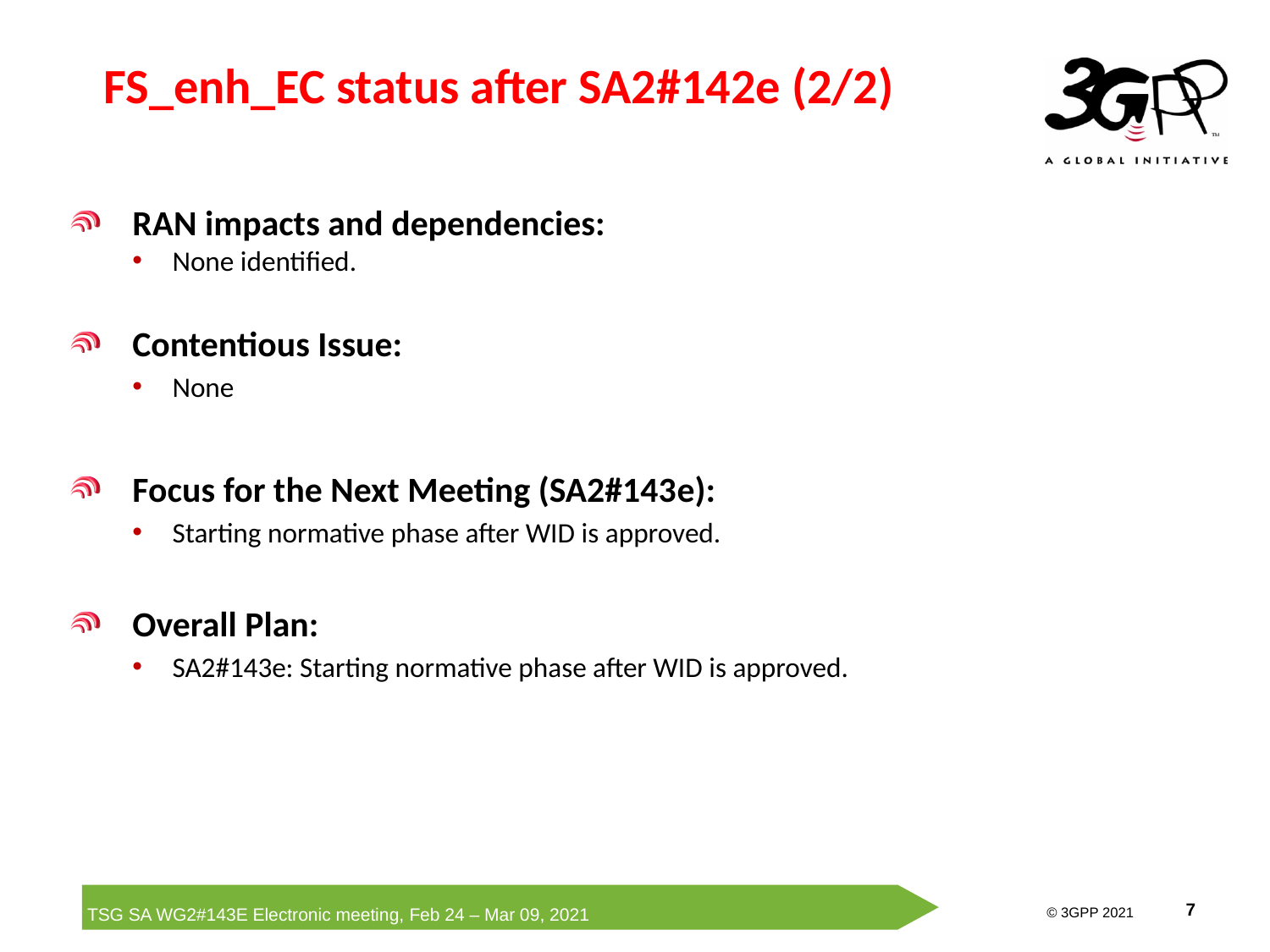

# FS_enh_EC status after SA2#142e (2/2)
RAN impacts and dependencies:
None identified.

Contentious Issue:
None

Focus for the Next Meeting (SA2#143e):
Starting normative phase after WID is approved.

Overall Plan:
SA2#143e: Starting normative phase after WID is approved.